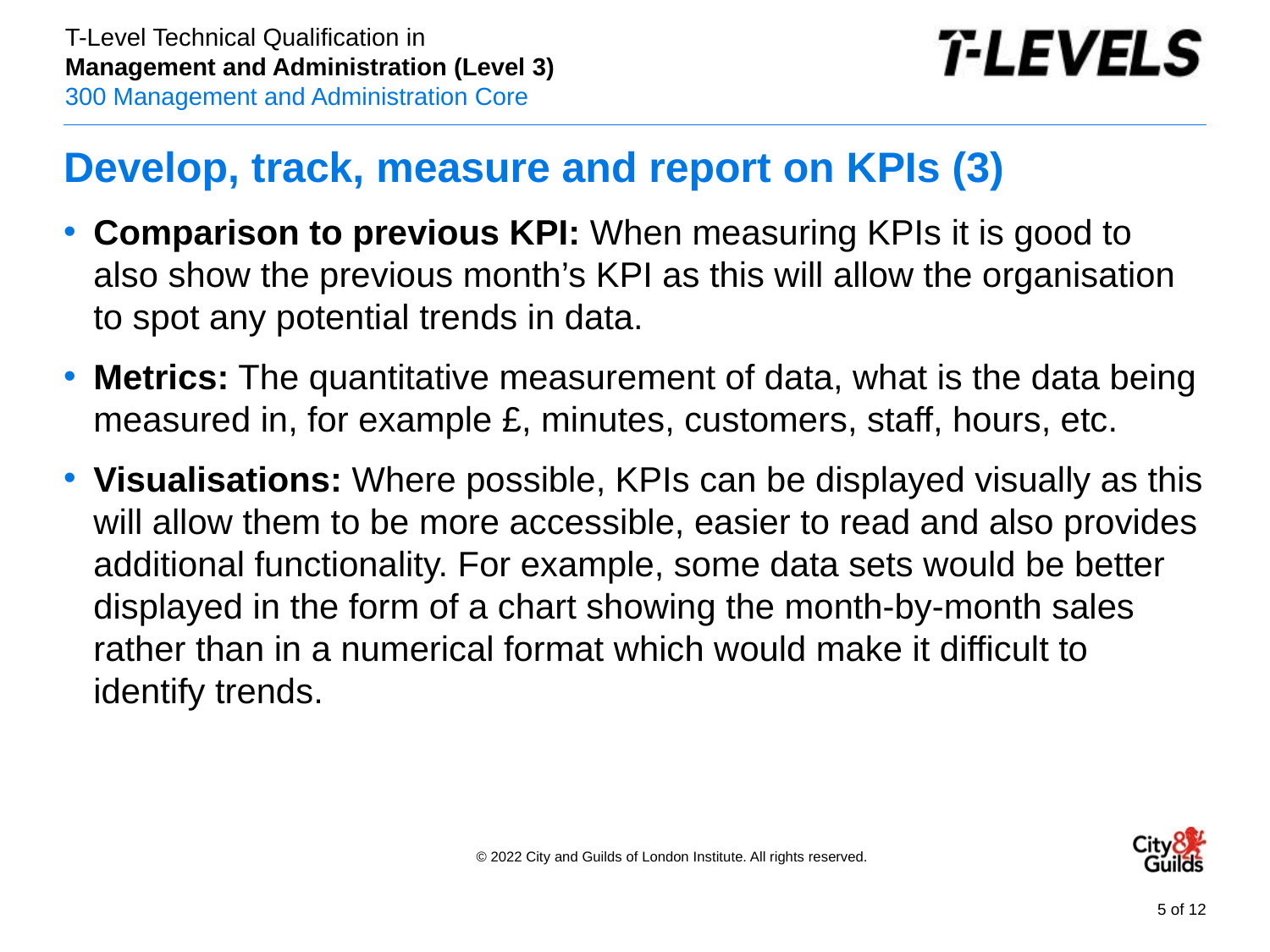

# Develop, track, measure and report on KPIs (3)
Comparison to previous KPI: When measuring KPIs it is good to also show the previous month’s KPI as this will allow the organisation to spot any potential trends in data.
Metrics: The quantitative measurement of data, what is the data being measured in, for example £, minutes, customers, staff, hours, etc.
Visualisations: Where possible, KPIs can be displayed visually as this will allow them to be more accessible, easier to read and also provides additional functionality. For example, some data sets would be better displayed in the form of a chart showing the month-by-month sales rather than in a numerical format which would make it difficult to identify trends.